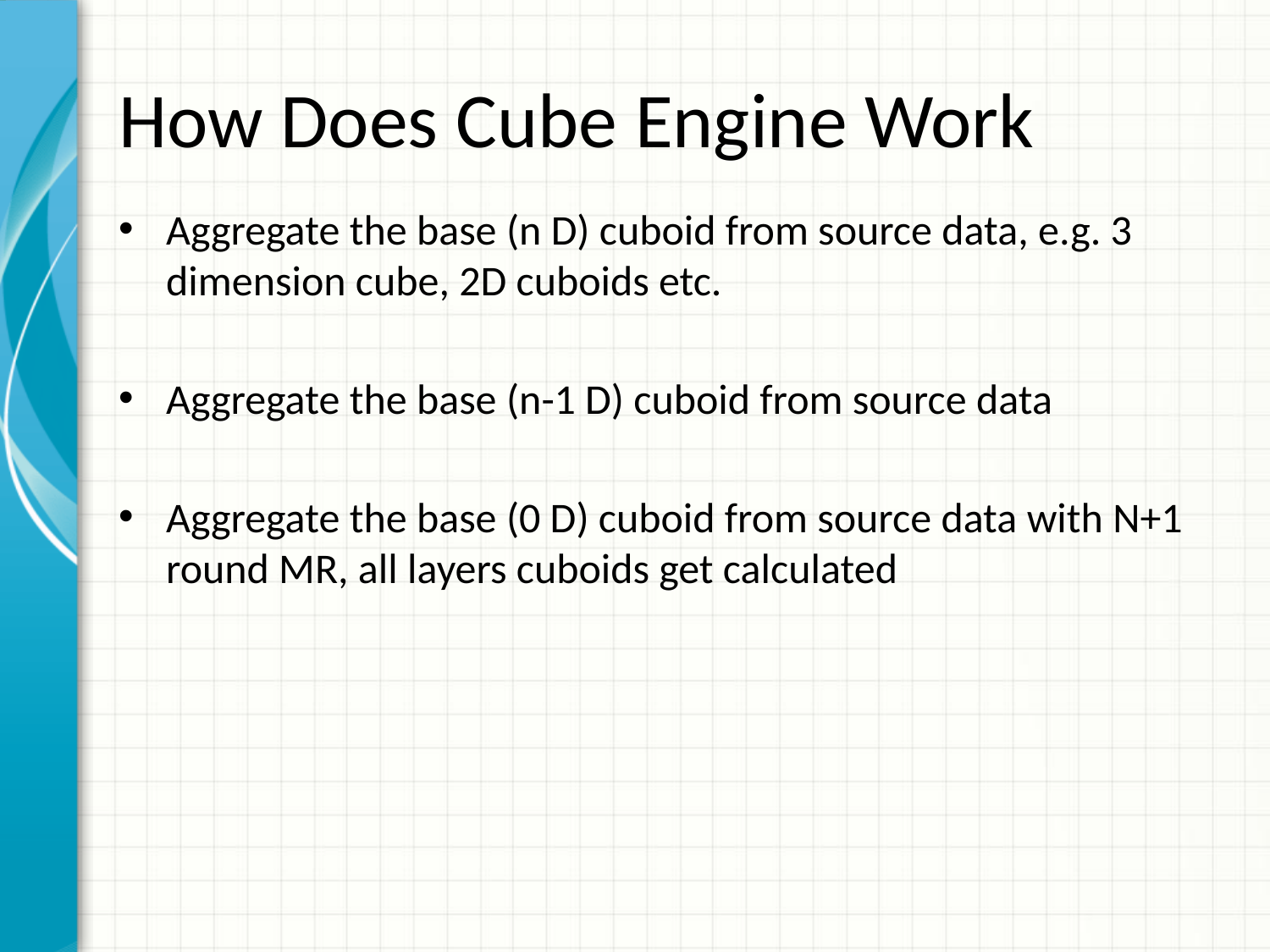

# How Does Cube Engine Work
Aggregate the base (n D) cuboid from source data, e.g. 3 dimension cube, 2D cuboids etc.

Aggregate the base (n-1 D) cuboid from source data

Aggregate the base (0 D) cuboid from source data with N+1 round MR, all layers cuboids get calculated